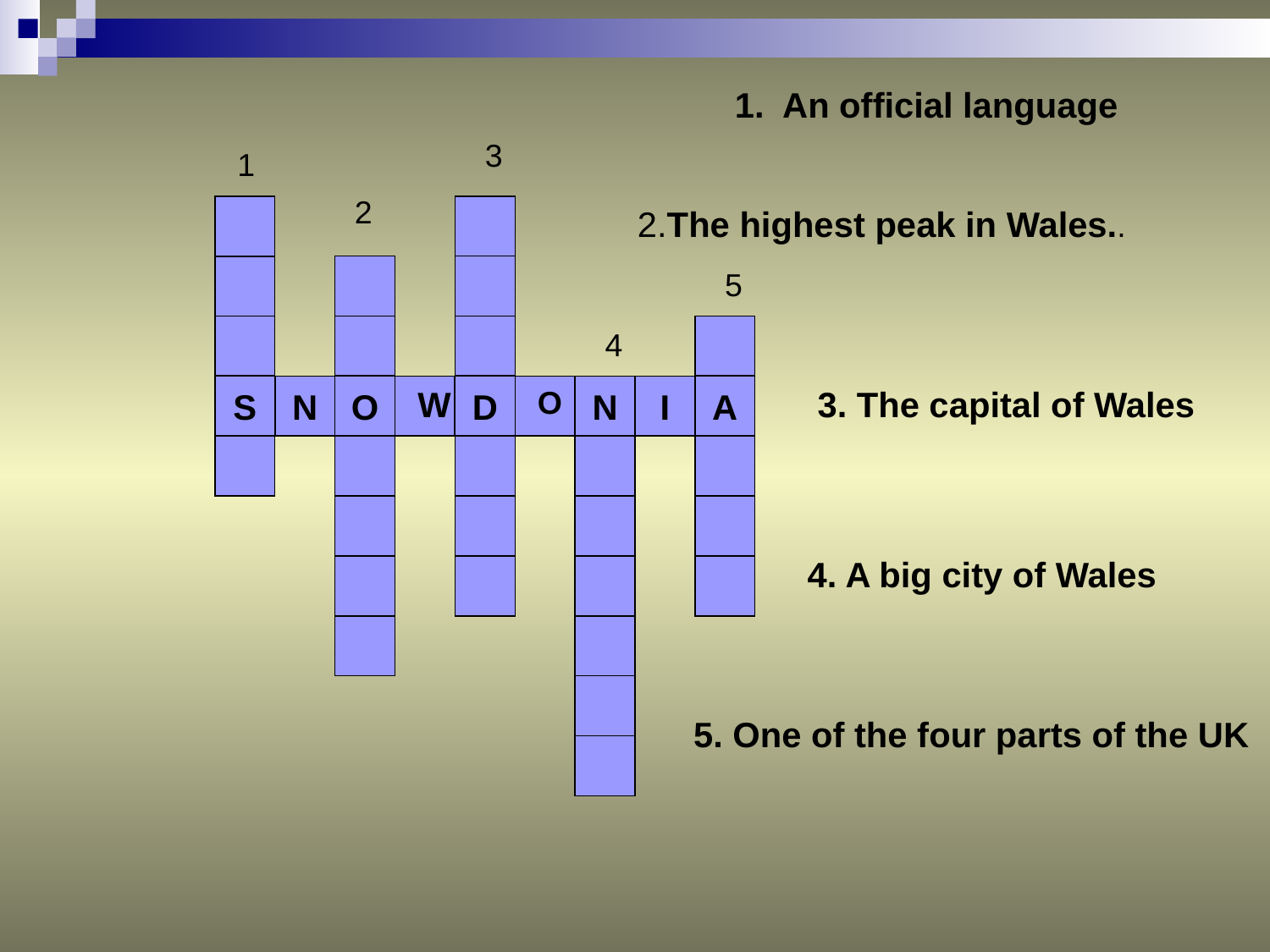

1.  An official language
3
1
2

2.The highest peak in Wales..

5

4
S
N
O

W

O
N
I
A
3. The capital of Wales
D

4. A big city of Wales

5. One of the four parts of the UK